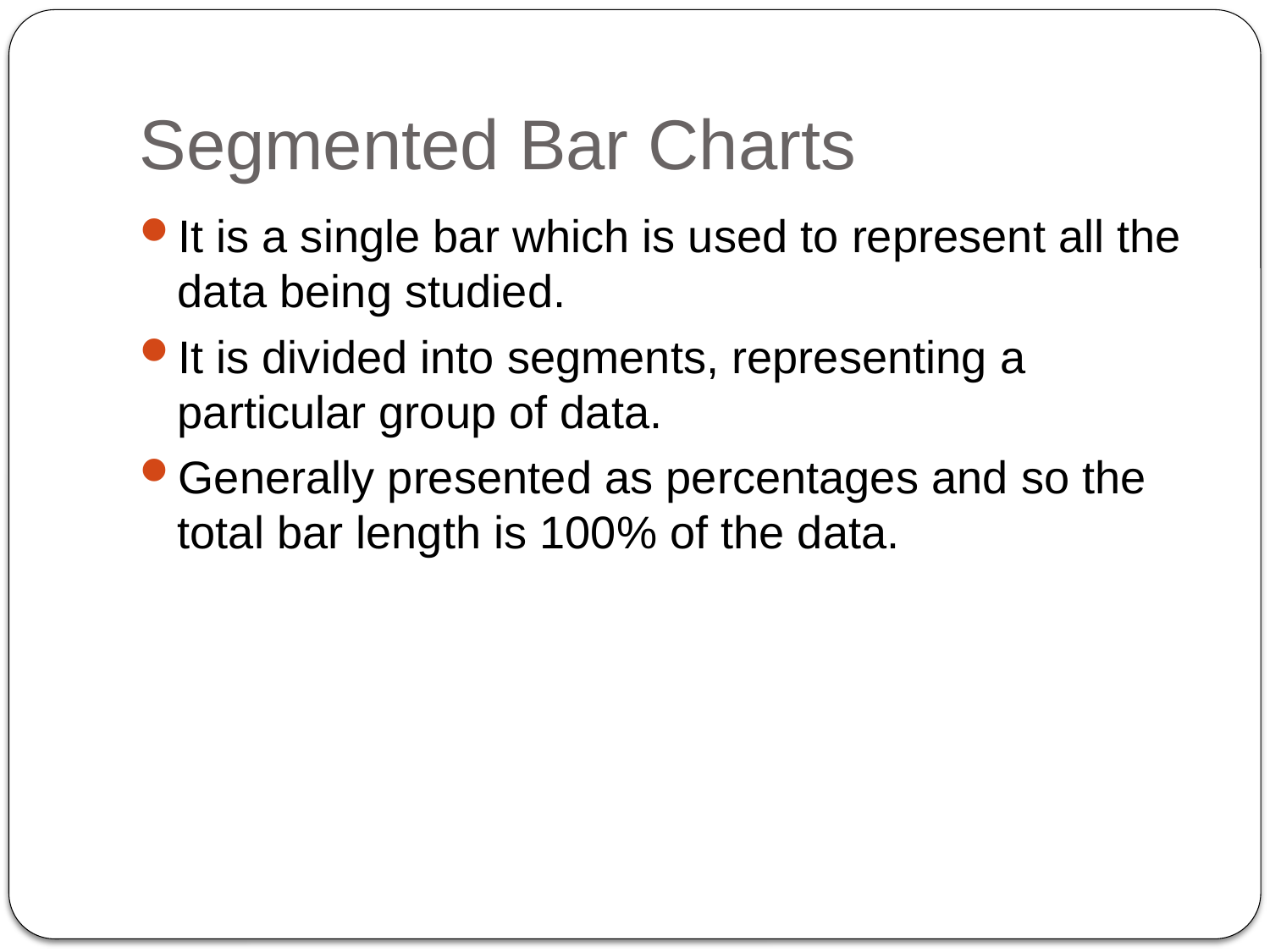

# Segmented Bar Charts
It is a single bar which is used to represent all the data being studied.
It is divided into segments, representing a particular group of data.
Generally presented as percentages and so the total bar length is 100% of the data.